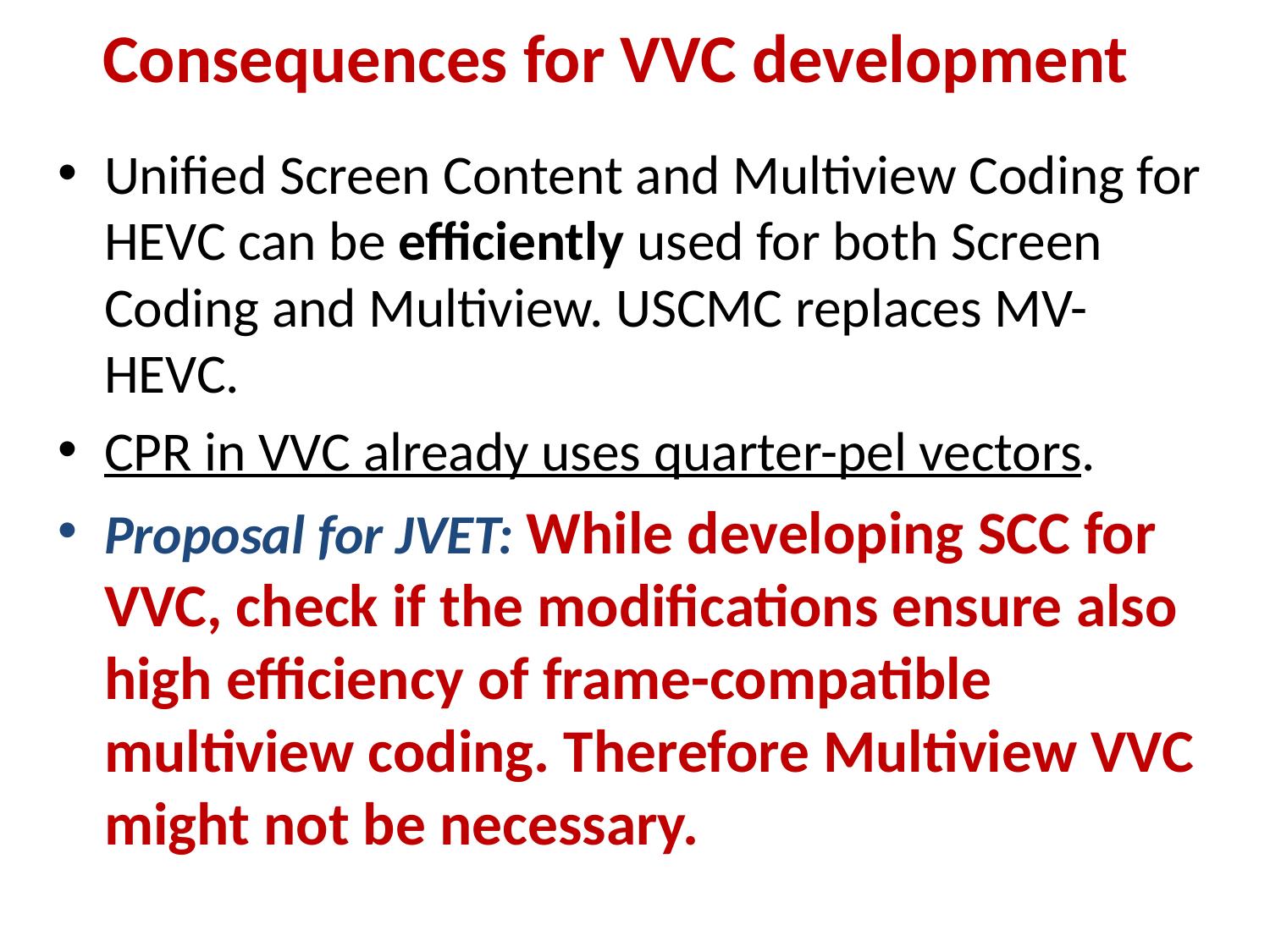

# Consequences for VVC development
Unified Screen Content and Multiview Coding for HEVC can be efficiently used for both Screen Coding and Multiview. USCMC replaces MV-HEVC.
CPR in VVC already uses quarter-pel vectors.
Proposal for JVET: While developing SCC for VVC, check if the modifications ensure also high efficiency of frame-compatible multiview coding. Therefore Multiview VVC might not be necessary.